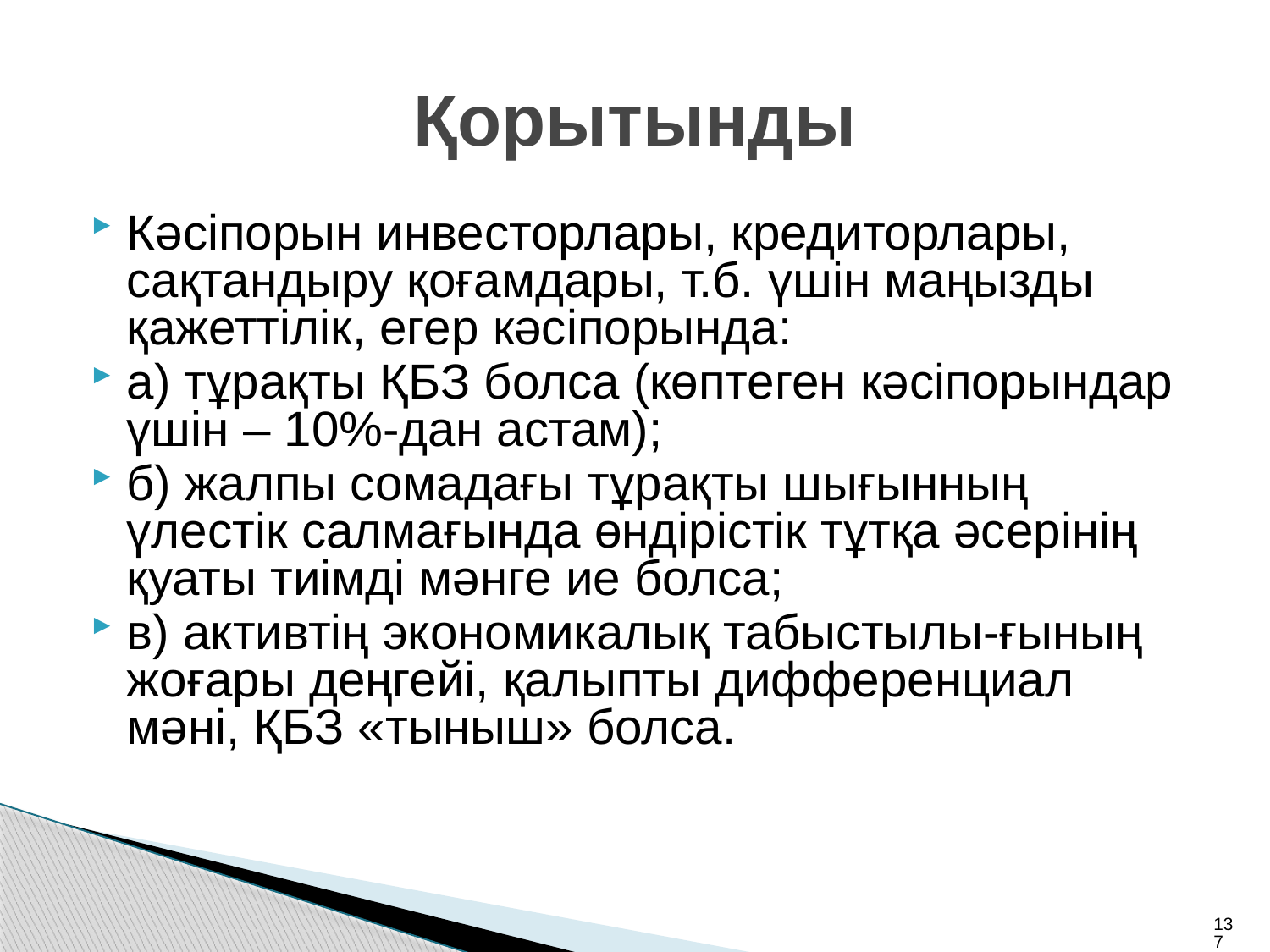

# Қорытынды
Кәсіпорын инвесторлары, кредиторлары, сақтандыру қоғамдары, т.б. үшін маңызды қажеттілік, егер кәсіпорында:
а) тұрақты ҚБЗ болса (көптеген кәсіпорындар үшін – 10%-дан астам);
б) жалпы сомадағы тұрақты шығынның үлестік салмағында өндірістік тұтқа әсерінің қуаты тиімді мәнге ие болса;
в) активтің экономикалық табыстылы-ғының жоғары деңгейі, қалыпты дифференциал мәні, ҚБЗ «тыныш» болса.
137